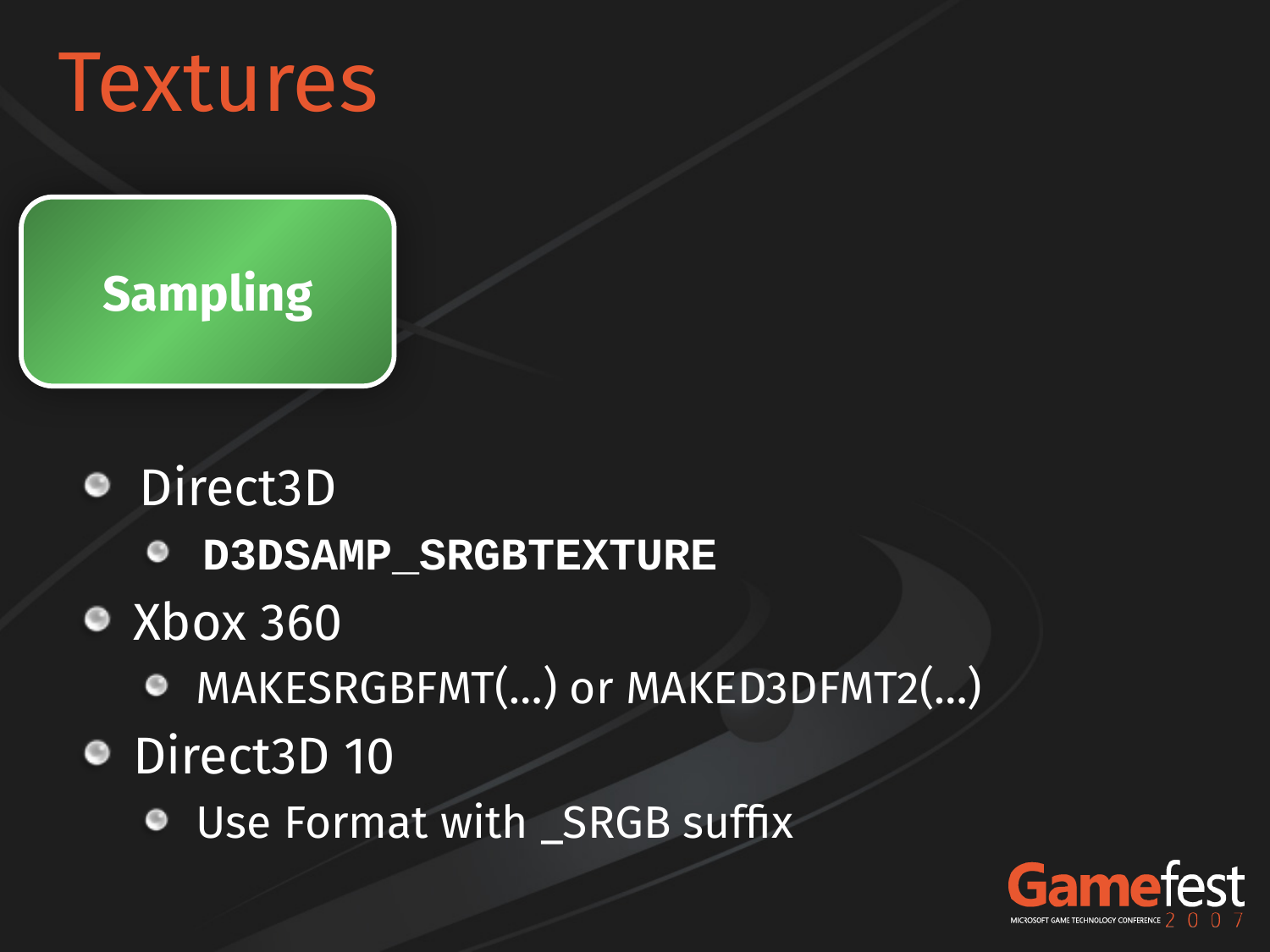

# Textures
Sampling
Direct3D
D3DSAMP_SRGBTEXTURE
Xbox 360
MAKESRGBFMT(…) or MAKED3DFMT2(…)
Direct3D 10
Use Format with _SRGB suffix